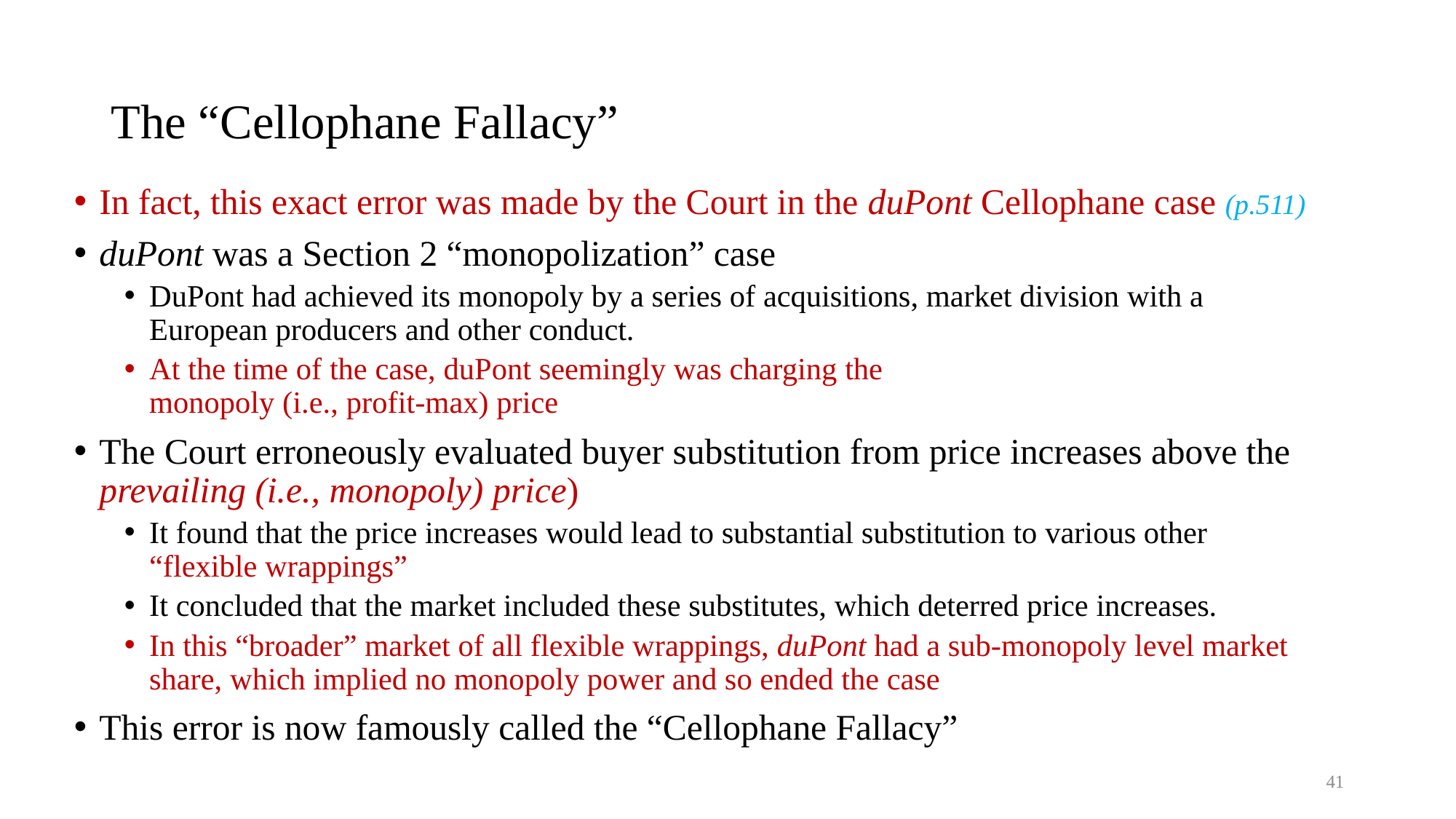

# The “Cellophane Fallacy”
In fact, this exact error was made by the Court in the duPont Cellophane case (p.511)
duPont was a Section 2 “monopolization” case
DuPont had achieved its monopoly by a series of acquisitions, market division with a European producers and other conduct.
At the time of the case, duPont seemingly was charging the
monopoly (i.e., profit-max) price
The Court erroneously evaluated buyer substitution from price increases above the prevailing (i.e., monopoly) price)
It found that the price increases would lead to substantial substitution to various other “flexible wrappings”
It concluded that the market included these substitutes, which deterred price increases.
In this “broader” market of all flexible wrappings, duPont had a sub-monopoly level market share, which implied no monopoly power and so ended the case
This error is now famously called the “Cellophane Fallacy”
41